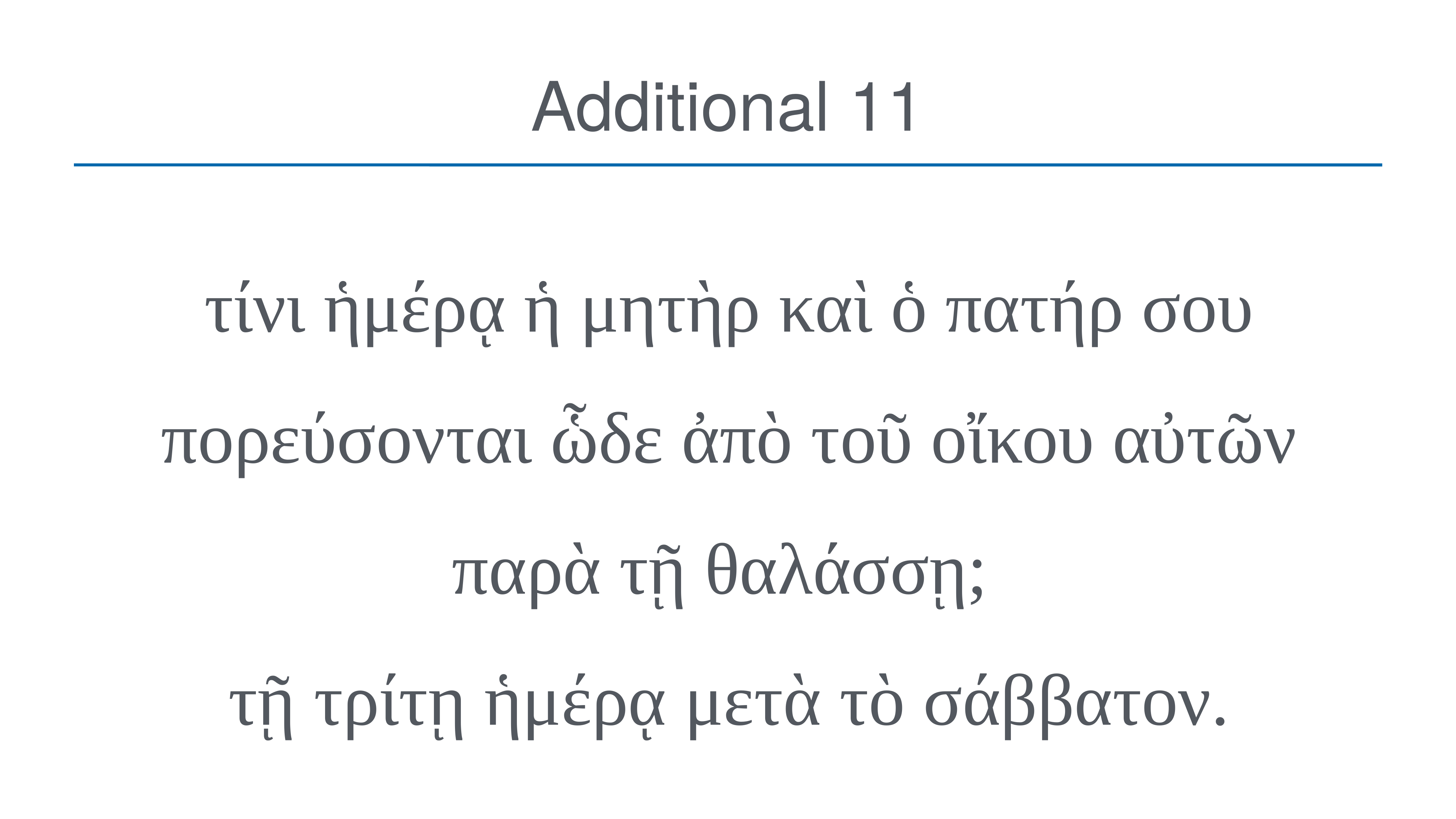

# Additional 11
τίνι ἡμέρᾳ ἡ μητὴρ καὶ ὁ πατήρ σου πορεύσονται ὧδε ἀπὸ τοῦ οἴκου αὐτῶν παρὰ τῇ θαλάσσῃ;
τῇ τρίτῃ ἡμέρᾳ μετὰ τὸ σάββατον.